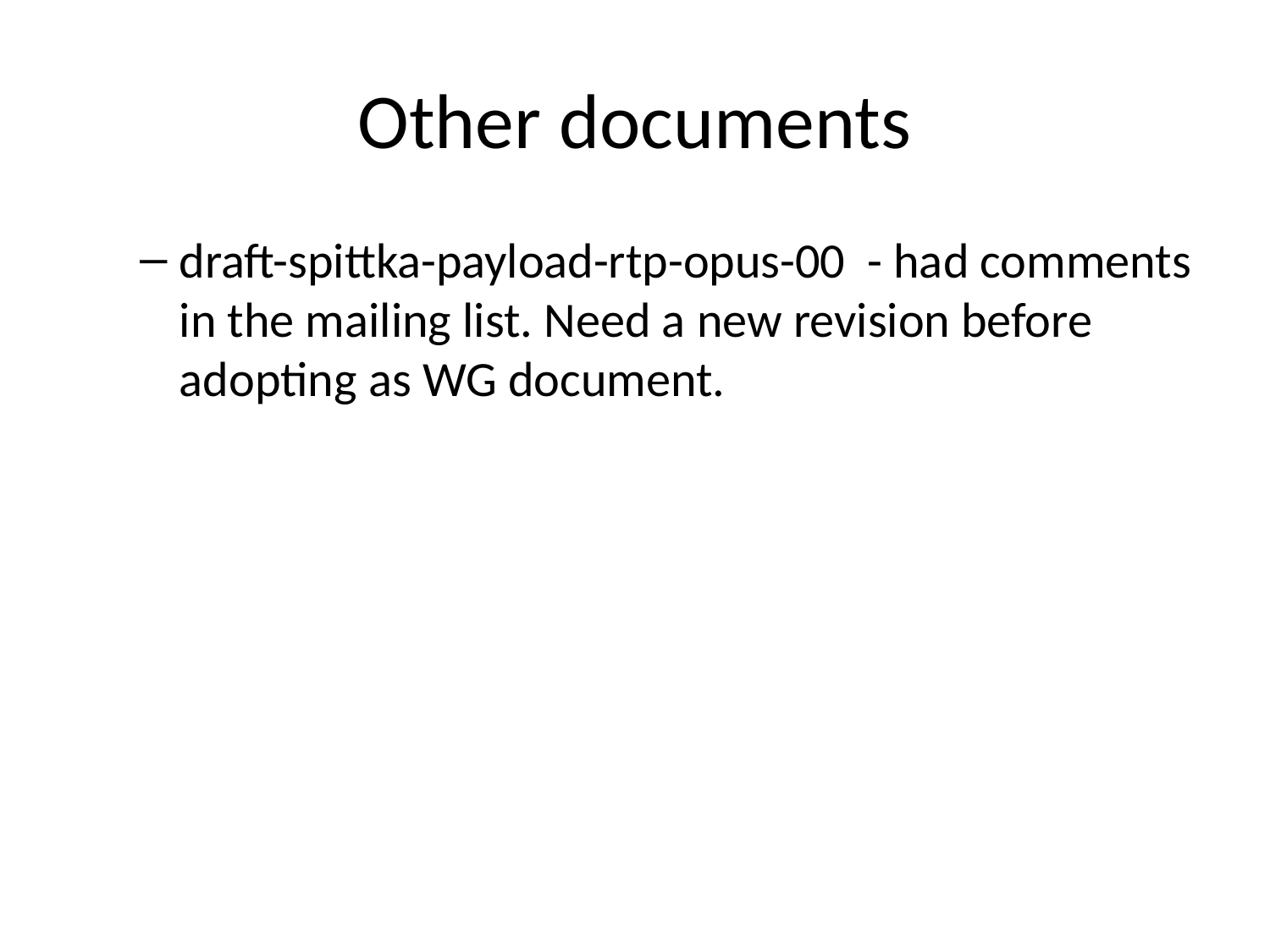

# Other documents
draft-spittka-payload-rtp-opus-00  - had comments in the mailing list. Need a new revision before adopting as WG document.